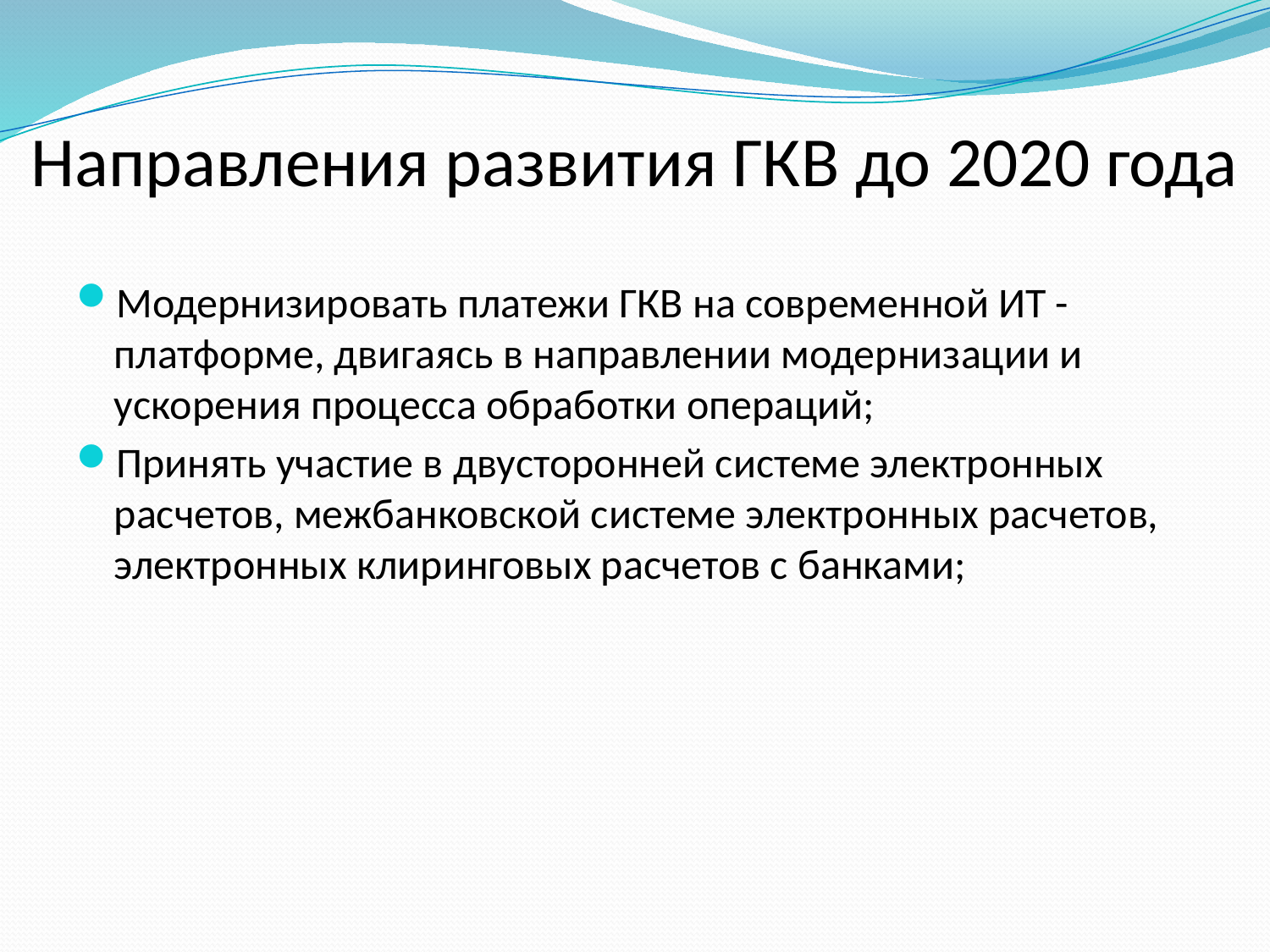

# Направления развития ГКВ до 2020 года
Модернизировать платежи ГКВ на современной ИТ -платформе, двигаясь в направлении модернизации и ускорения процесса обработки операций;
Принять участие в двусторонней системе электронных расчетов, межбанковской системе электронных расчетов, электронных клиринговых расчетов с банками;